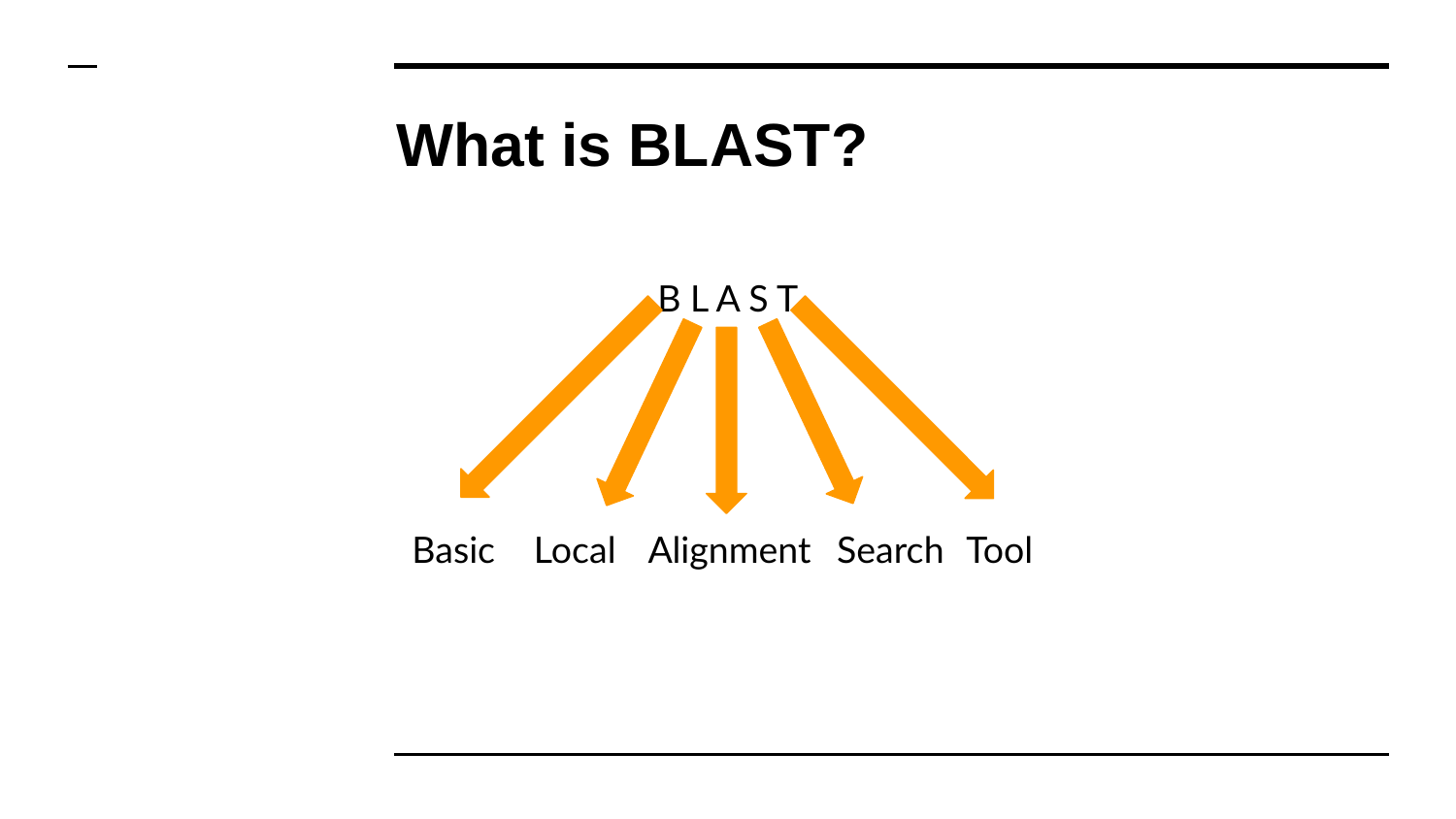

# What is BLAST?
B L A S T

 Basic
 Local
 Alignment
 Search
 Tool